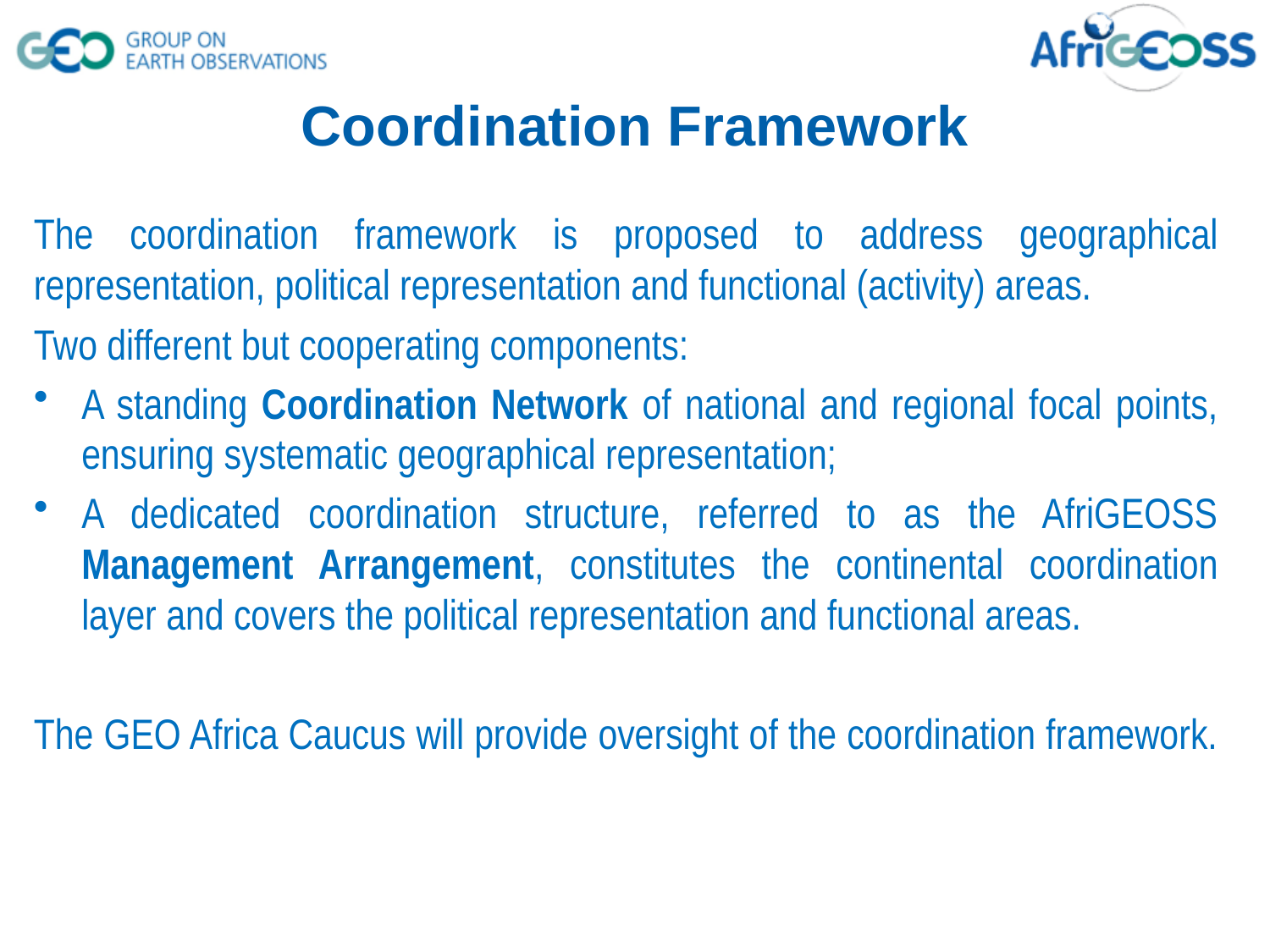

# Coordination Framework
The coordination framework is proposed to address geographical representation, political representation and functional (activity) areas.
Two different but cooperating components:
A standing Coordination Network of national and regional focal points, ensuring systematic geographical representation;
A dedicated coordination structure, referred to as the AfriGEOSS Management Arrangement, constitutes the continental coordination layer and covers the political representation and functional areas.

The GEO Africa Caucus will provide oversight of the coordination framework.